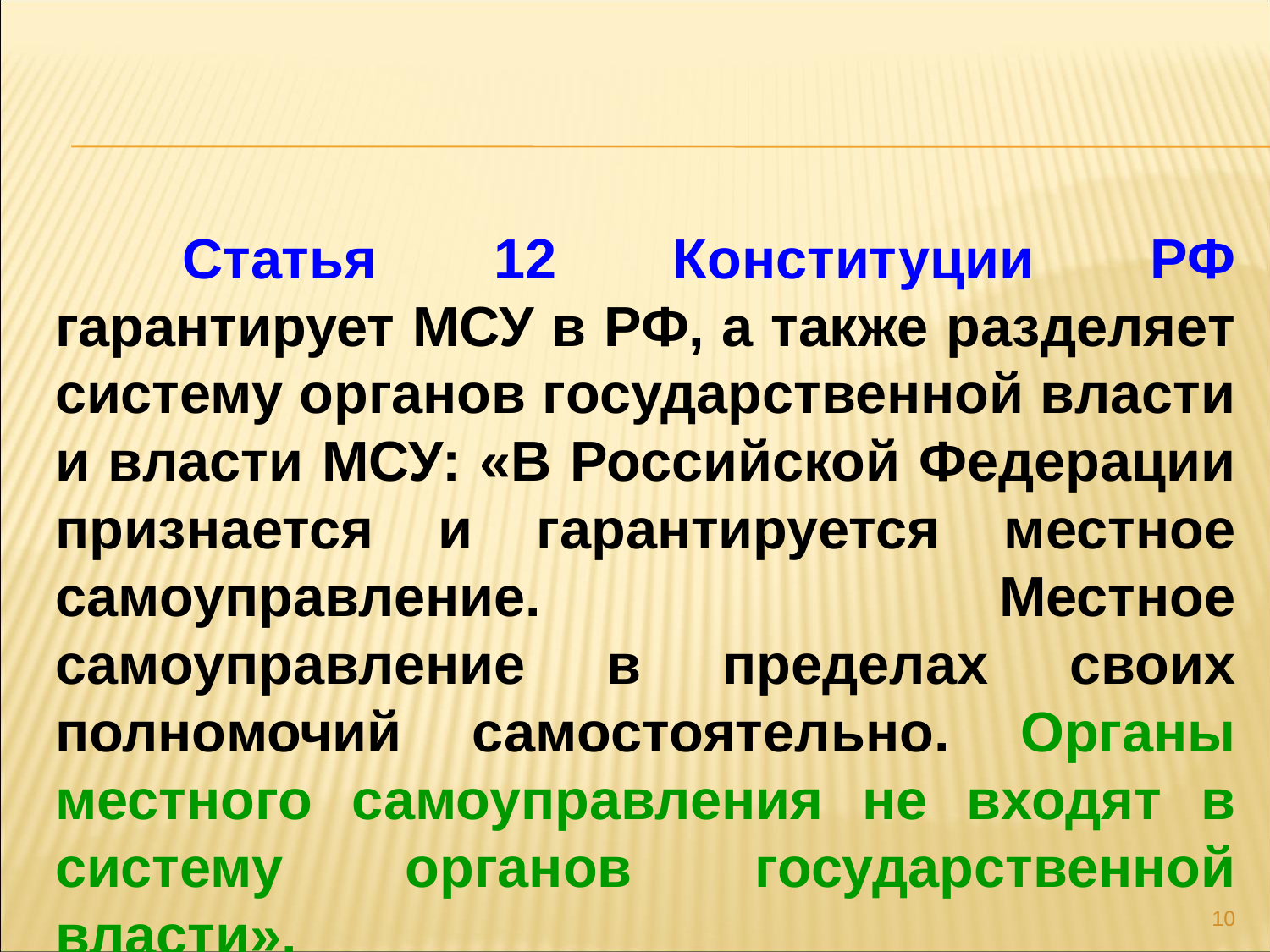

Статья 12 Конституции РФ гарантирует МСУ в РФ, а также разделяет систему органов государственной власти и власти МСУ: «В Российской Федерации признается и гарантируется местное самоуправление. Местное самоуправление в пределах своих полномочий самостоятельно. Органы местного самоуправления не входят в систему органов государственной власти».
10